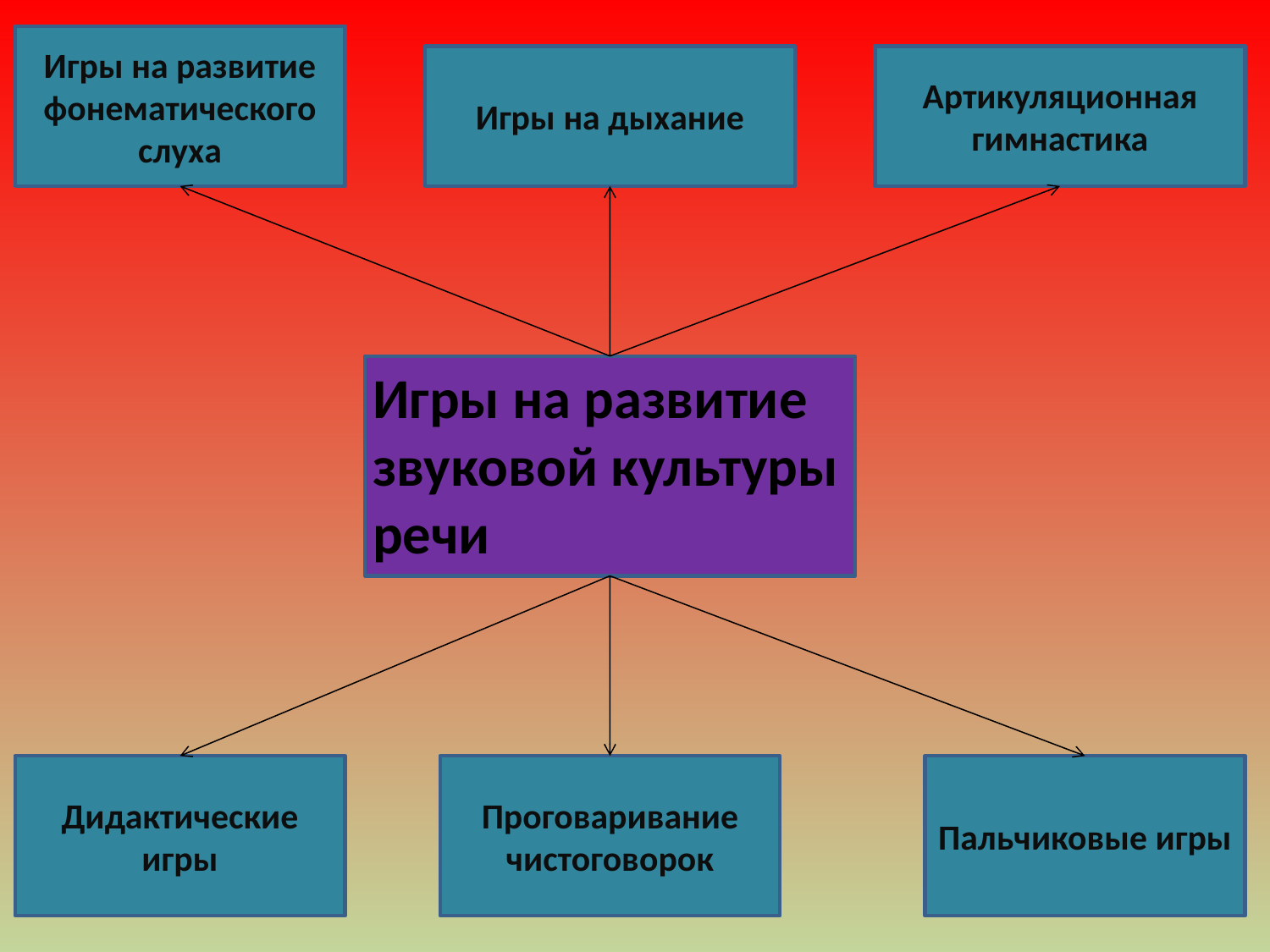

Игры на развитие фонематического слуха
Игры на дыхание
Артикуляционная гимнастика
Игры на развитие звуковой культуры речи

Дидактические игры
Проговаривание чистоговорок
Пальчиковые игры